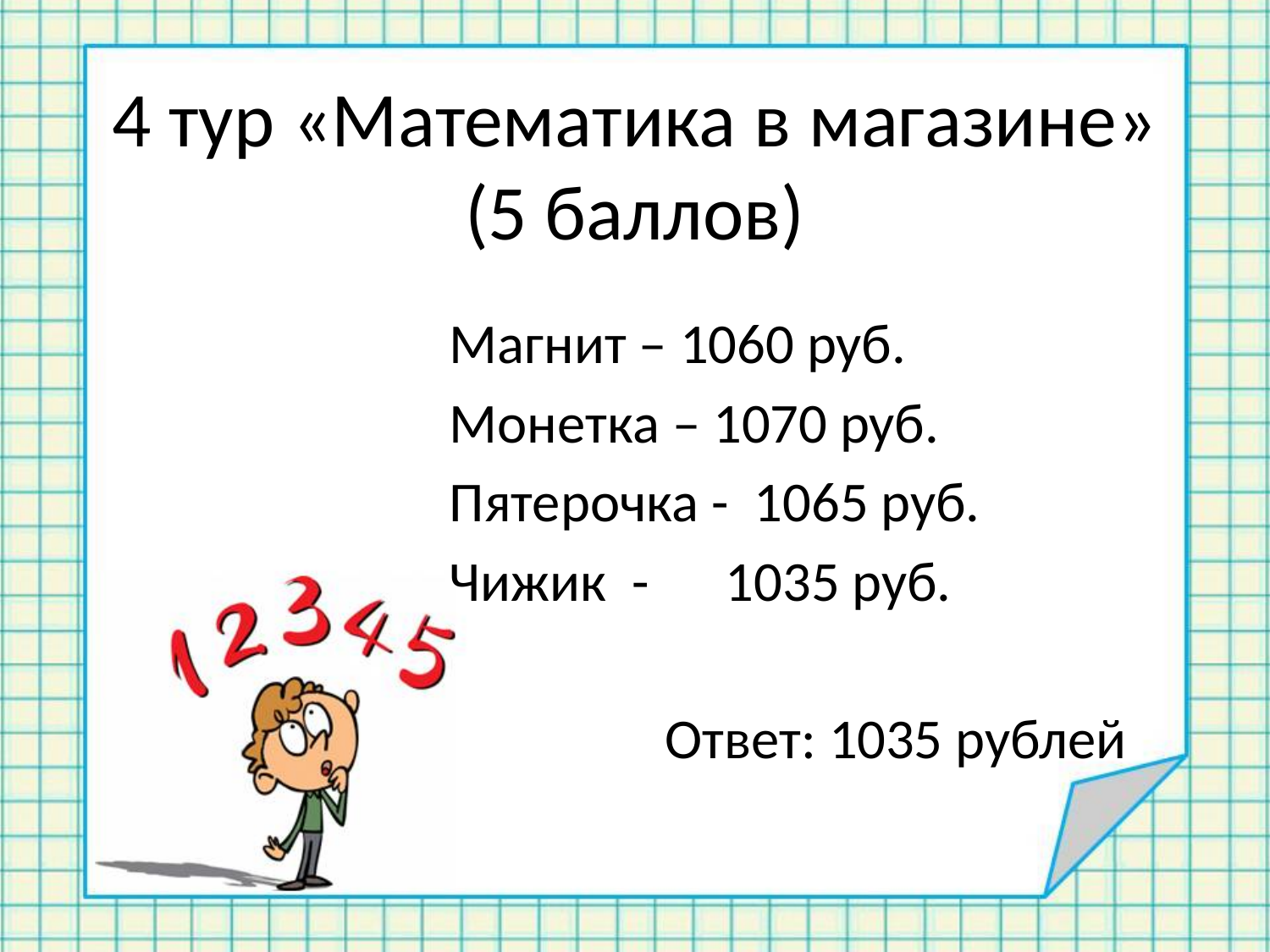

# 4 тур «Математика в магазине» (5 баллов)

Магнит – 1060 руб.
Монетка – 1070 руб.
Пятерочка -  1065 руб.
Чижик  -      1035 руб.

                 Ответ: 1035 рублей